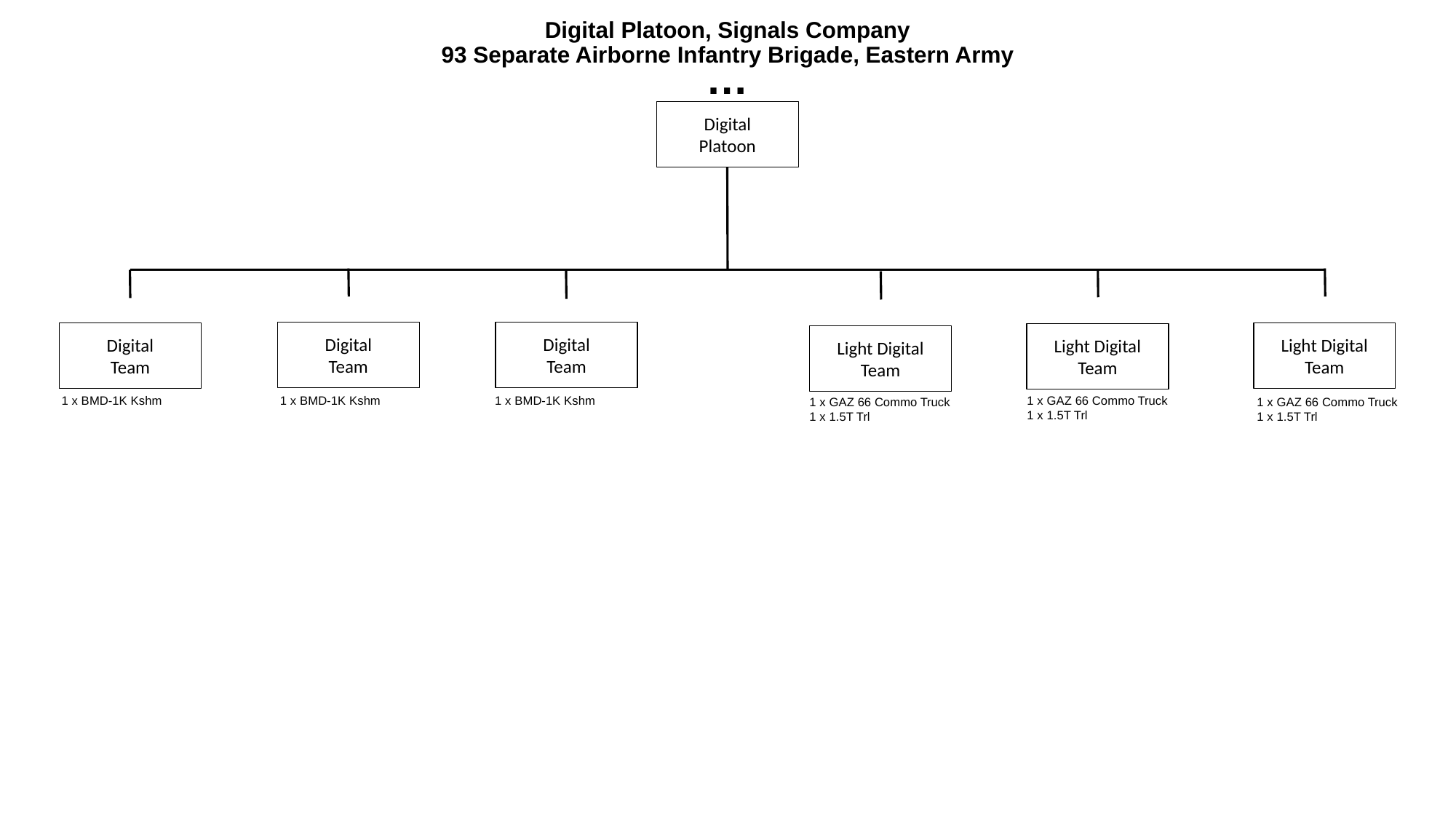

# Digital Platoon, Signals Company 93 Separate Airborne Infantry Brigade, Eastern Army
…
Digital
Platoon
Digital
Team
Digital
Team
Digital
Team
Light Digital
Team
Light Digital
Team
Light Digital
Team
1 x BMD-1K Kshm
1 x BMD-1K Kshm
1 x BMD-1K Kshm
1 x GAZ 66 Commo Truck
1 x 1.5T Trl
1 x GAZ 66 Commo Truck
1 x 1.5T Trl
1 x GAZ 66 Commo Truck
1 x 1.5T Trl